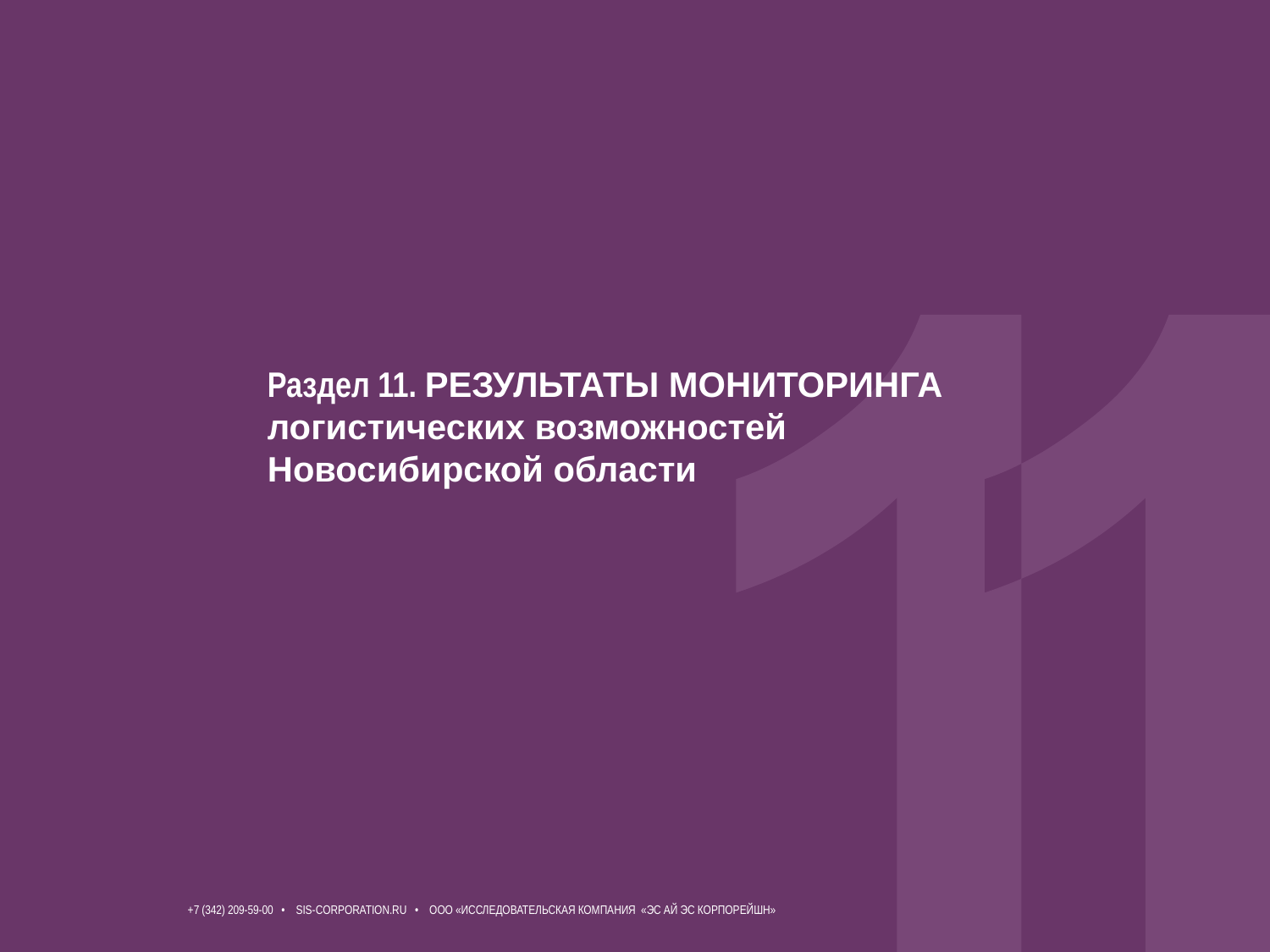

Раздел 11. РЕЗУЛЬТАТЫ МОНИТОРИНГА
логистических возможностей Новосибирской области